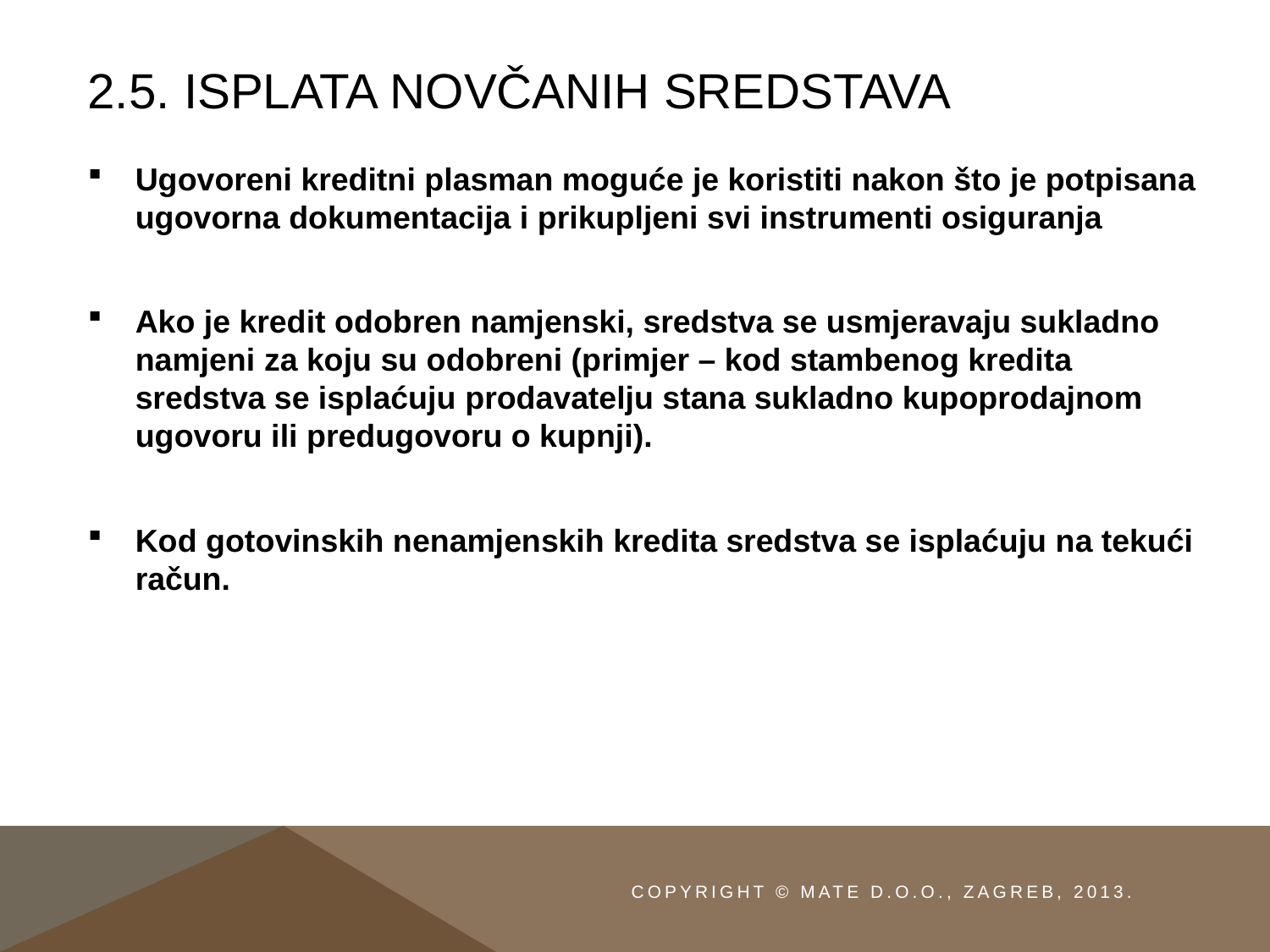

# 2.5. Isplata novčanih sredstava
Ugovoreni kreditni plasman moguće je koristiti nakon što je potpisana ugovorna dokumentacija i prikupljeni svi instrumenti osiguranja

Ako je kredit odobren namjenski, sredstva se usmjeravaju sukladno namjeni za koju su odobreni (primjer – kod stambenog kredita sredstva se isplaćuju prodavatelju stana sukladno kupoprodajnom ugovoru ili predugovoru o kupnji).

Kod gotovinskih nenamjenskih kredita sredstva se isplaćuju na tekući račun.
Copyright © MATE d.o.o., Zagreb, 2013.